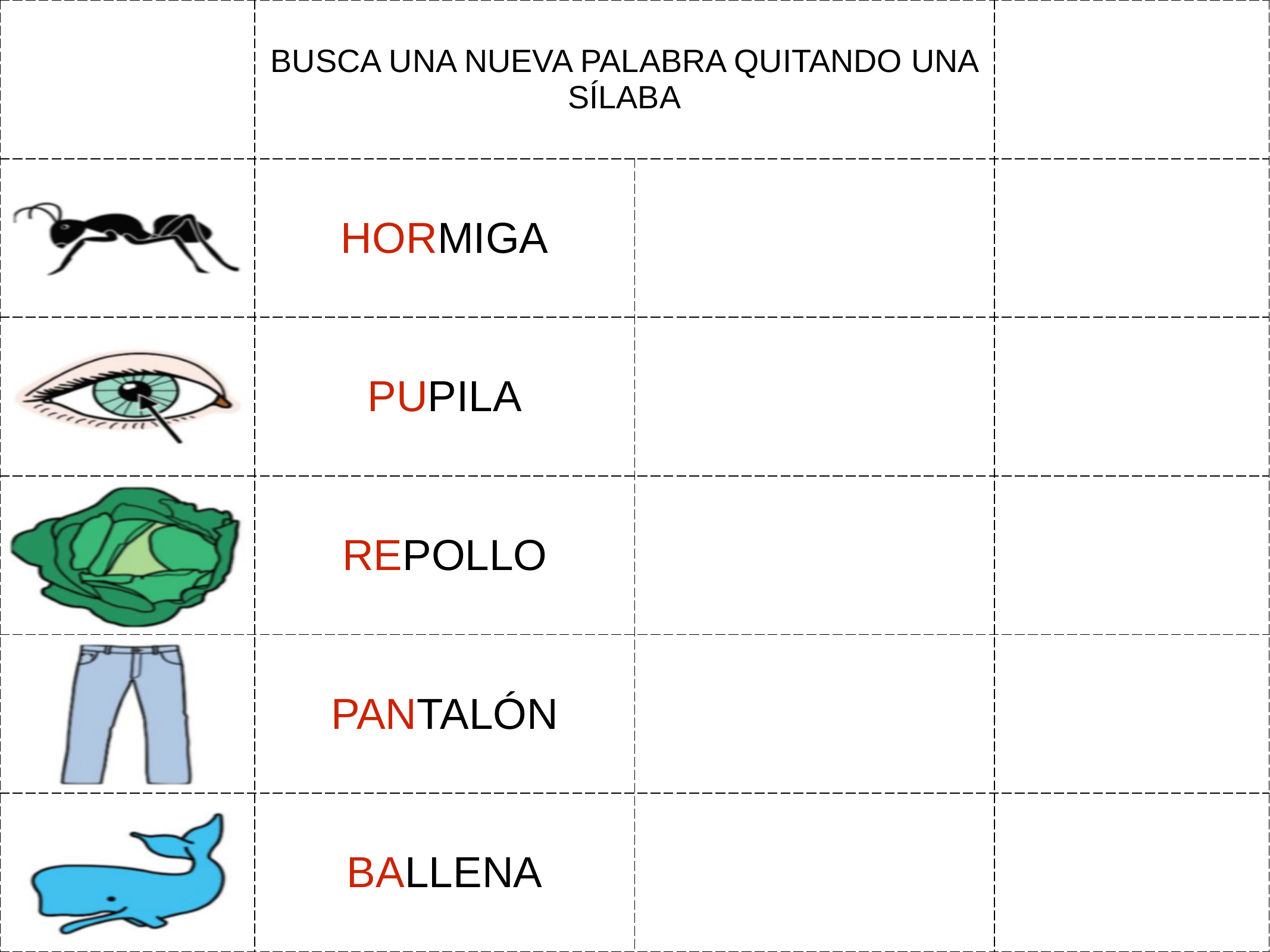

|  | BUSCA UNA NUEVA PALABRA QUITANDO UNA SÍLABA |  |  |
| --- | --- | --- | --- |
|  | HORMIGA |  |  |
|  | PUPILA |  |  |
|  | REPOLLO |  |  |
|  | PANTALÓN |  |  |
|  | BALLENA |  |  |